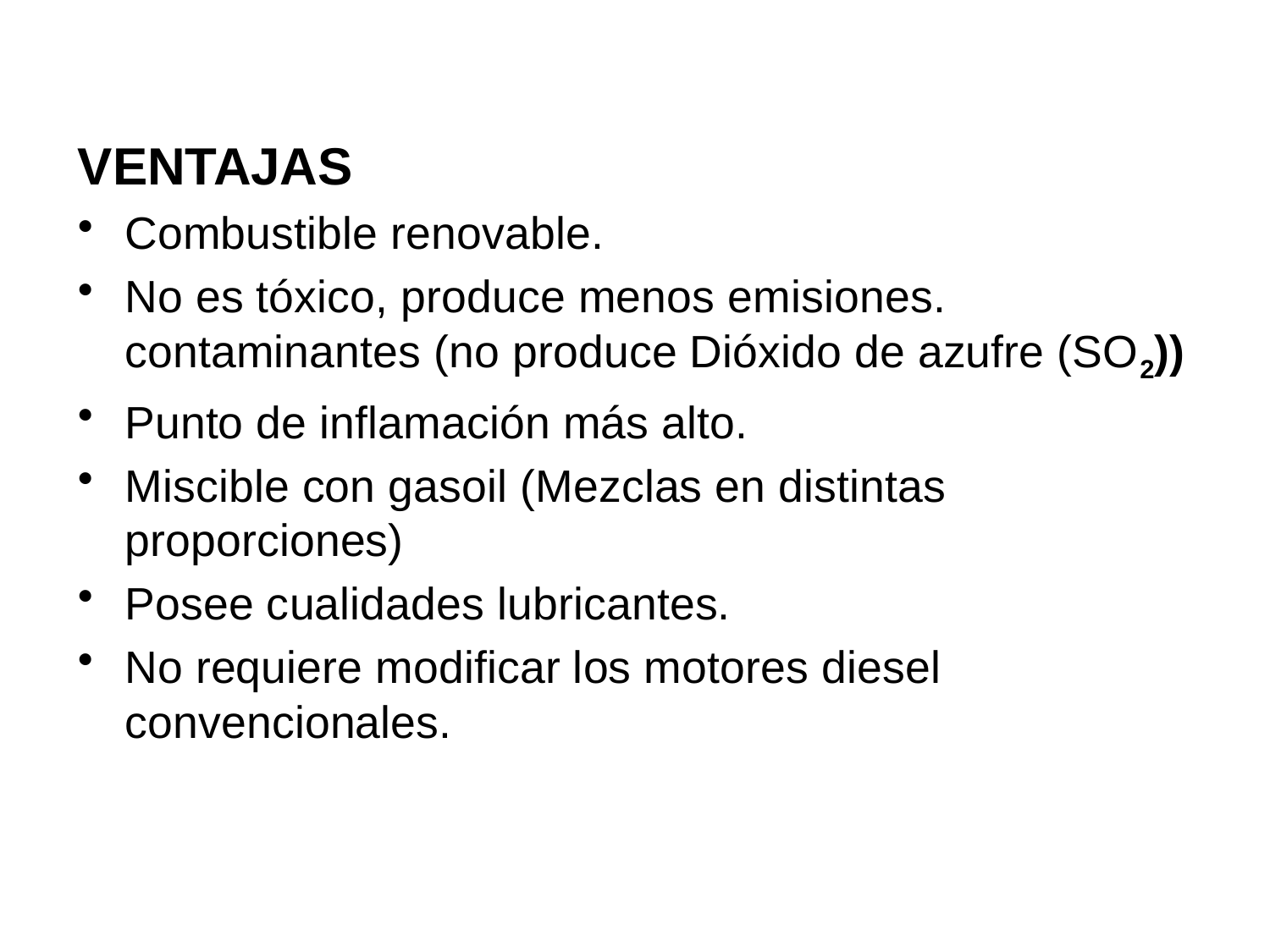

VENTAJAS
Combustible renovable.
No es tóxico, produce menos emisiones. contaminantes (no produce Dióxido de azufre (SO2))
Punto de inflamación más alto.
Miscible con gasoil (Mezclas en distintas proporciones)
Posee cualidades lubricantes.
No requiere modificar los motores diesel convencionales.